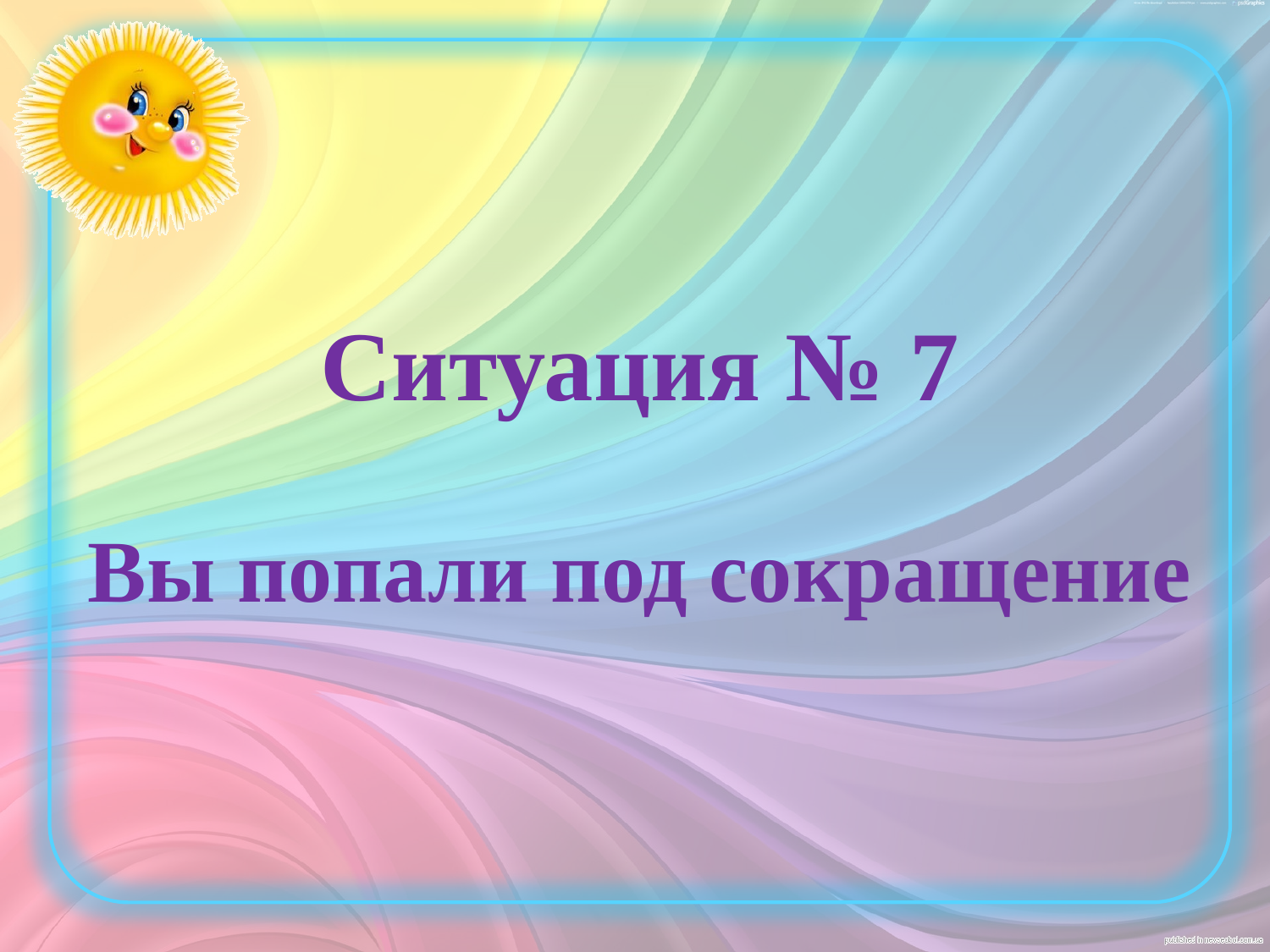

# Ситуация № 7 Вы попали под сокращение